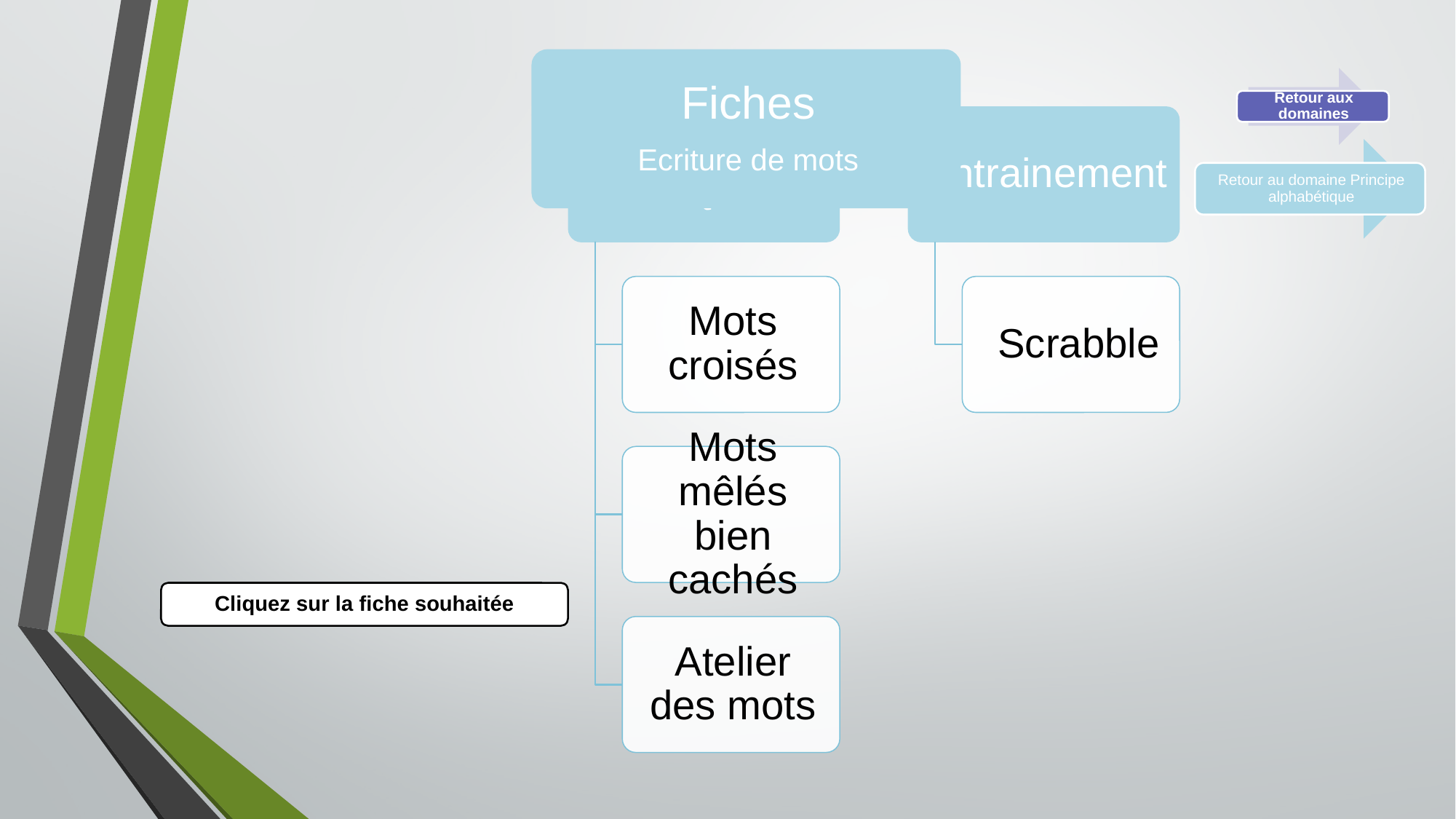

Fiches
Ecriture de mots
Retour aux domaines
Renforcement
Mots croisés
Mots mêlés bien cachés
Atelier des mots
Entrainement
 Scrabble
Retour au domaine Principe alphabétique

Cliquez sur la fiche souhaitée